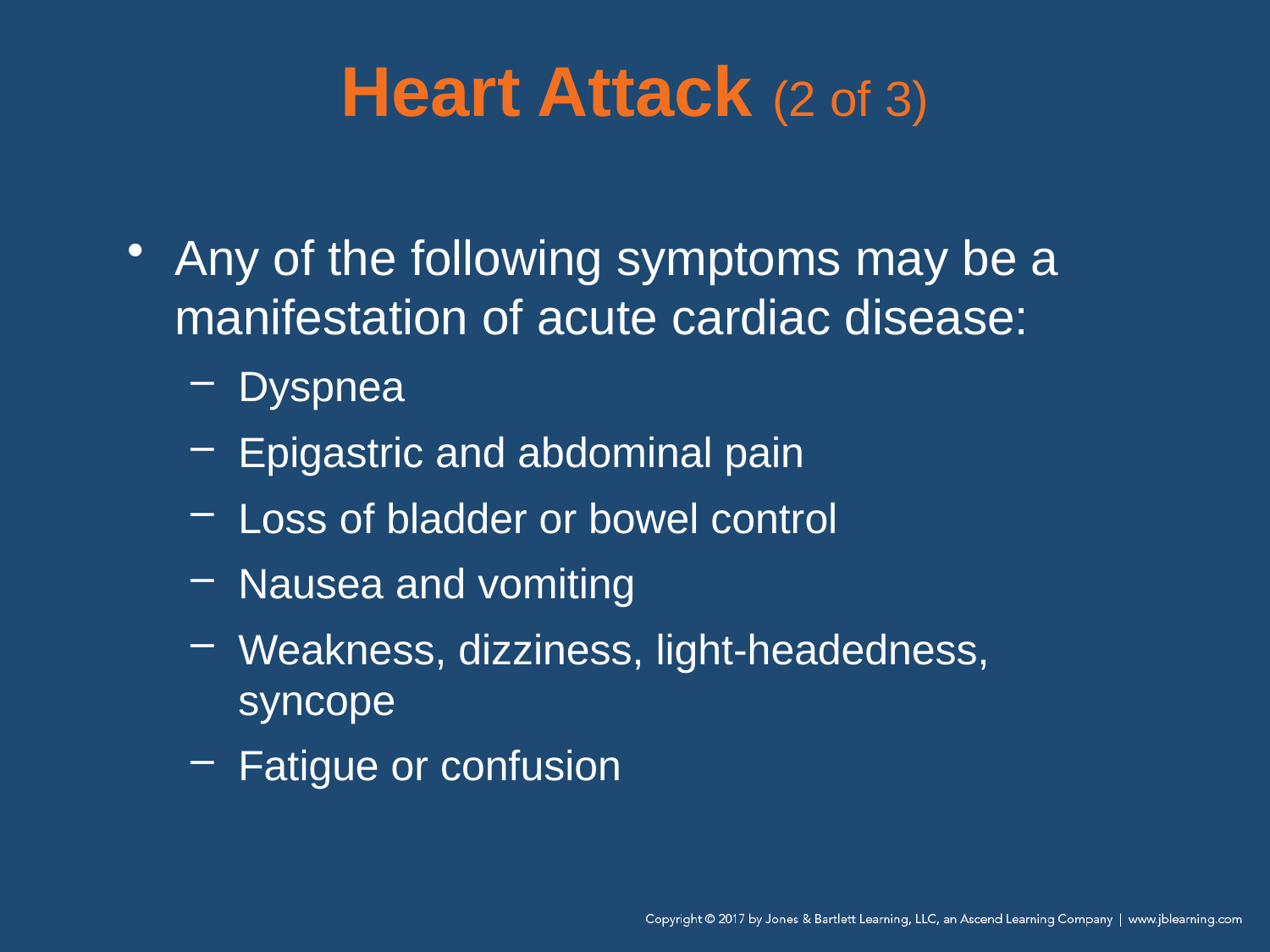

# Heart Attack (2 of 3)
Any of the following symptoms may be a manifestation of acute cardiac disease:
Dyspnea
Epigastric and abdominal pain
Loss of bladder or bowel control
Nausea and vomiting
Weakness, dizziness, light-headedness, syncope
Fatigue or confusion